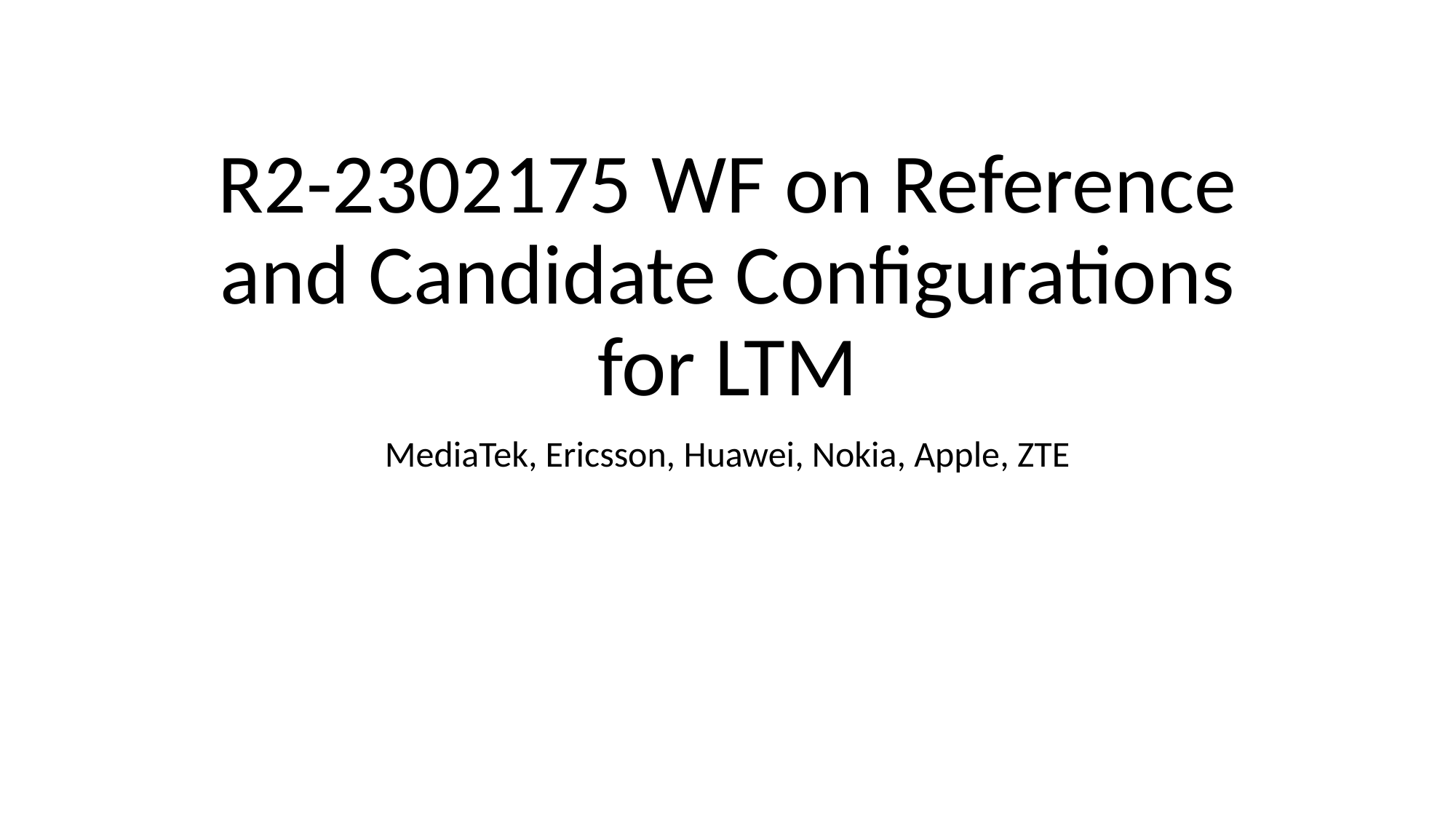

# R2-2302175 WF on Reference and Candidate Configurations for LTM
MediaTek, Ericsson, Huawei, Nokia, Apple, ZTE